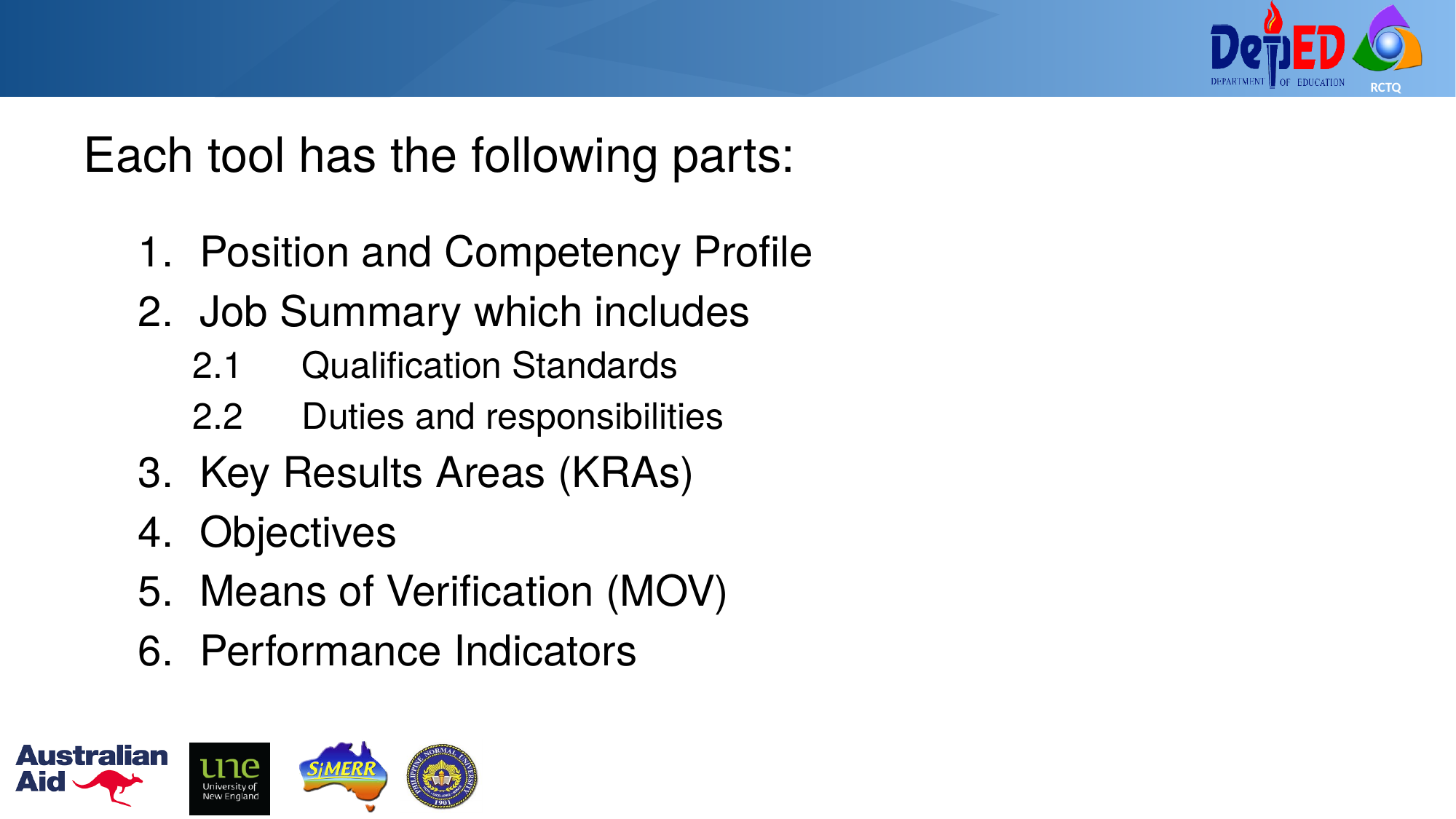

Each tool has the following parts:

Position and Competency Profile
Job Summary which includes
2.1 	Qualification Standards
2.2	Duties and responsibilities
Key Results Areas (KRAs)
Objectives
Means of Verification (MOV)
Performance Indicators